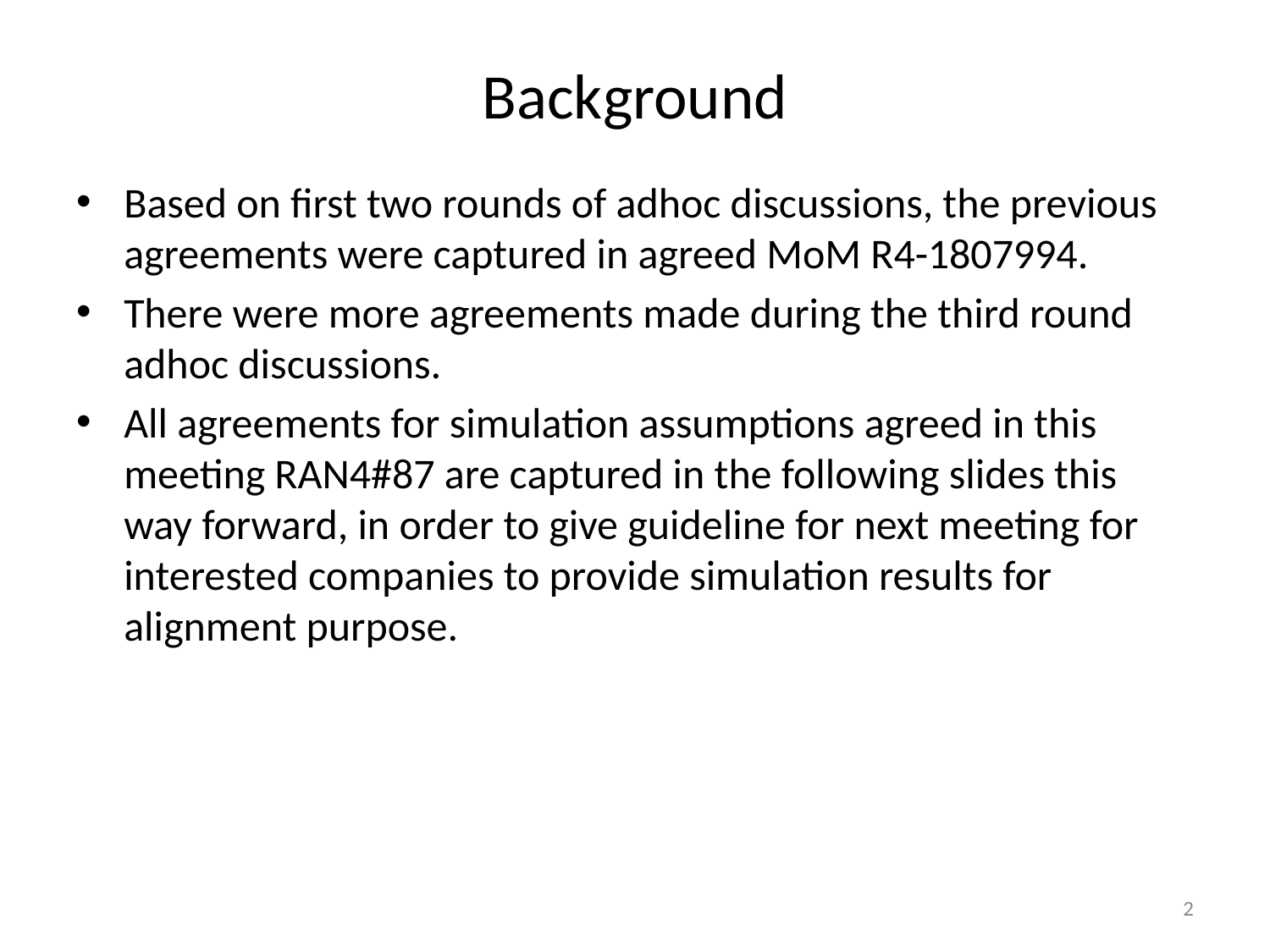

# Background
Based on first two rounds of adhoc discussions, the previous agreements were captured in agreed MoM R4-1807994.
There were more agreements made during the third round adhoc discussions.
All agreements for simulation assumptions agreed in this meeting RAN4#87 are captured in the following slides this way forward, in order to give guideline for next meeting for interested companies to provide simulation results for alignment purpose.

2